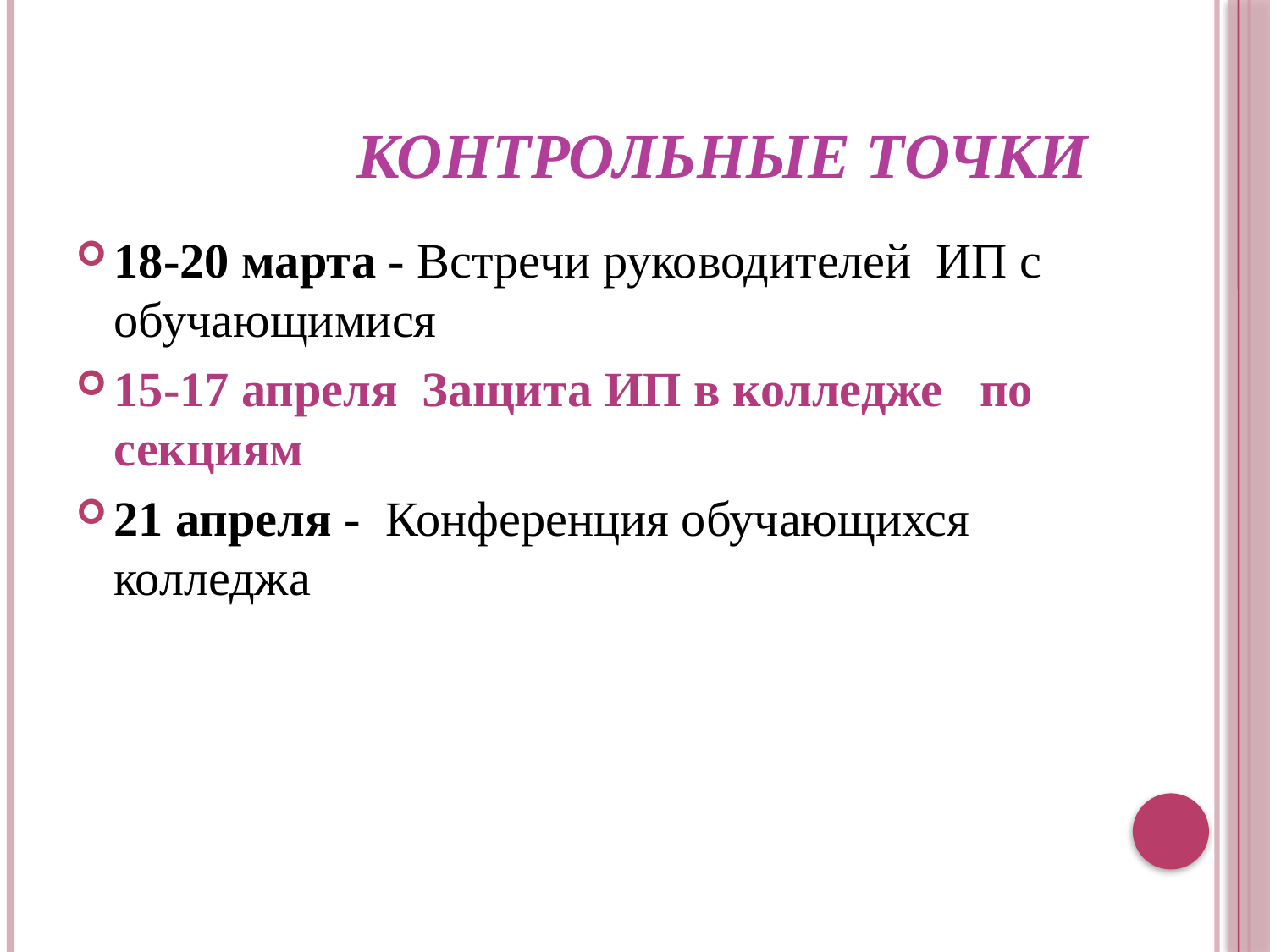

# Контрольные точки
18-20 марта - Встречи руководителей  ИП с  обучающимися
15-17 апреля  Защита ИП в колледже   по секциям
21 апреля -  Конференция обучающихся  колледжа